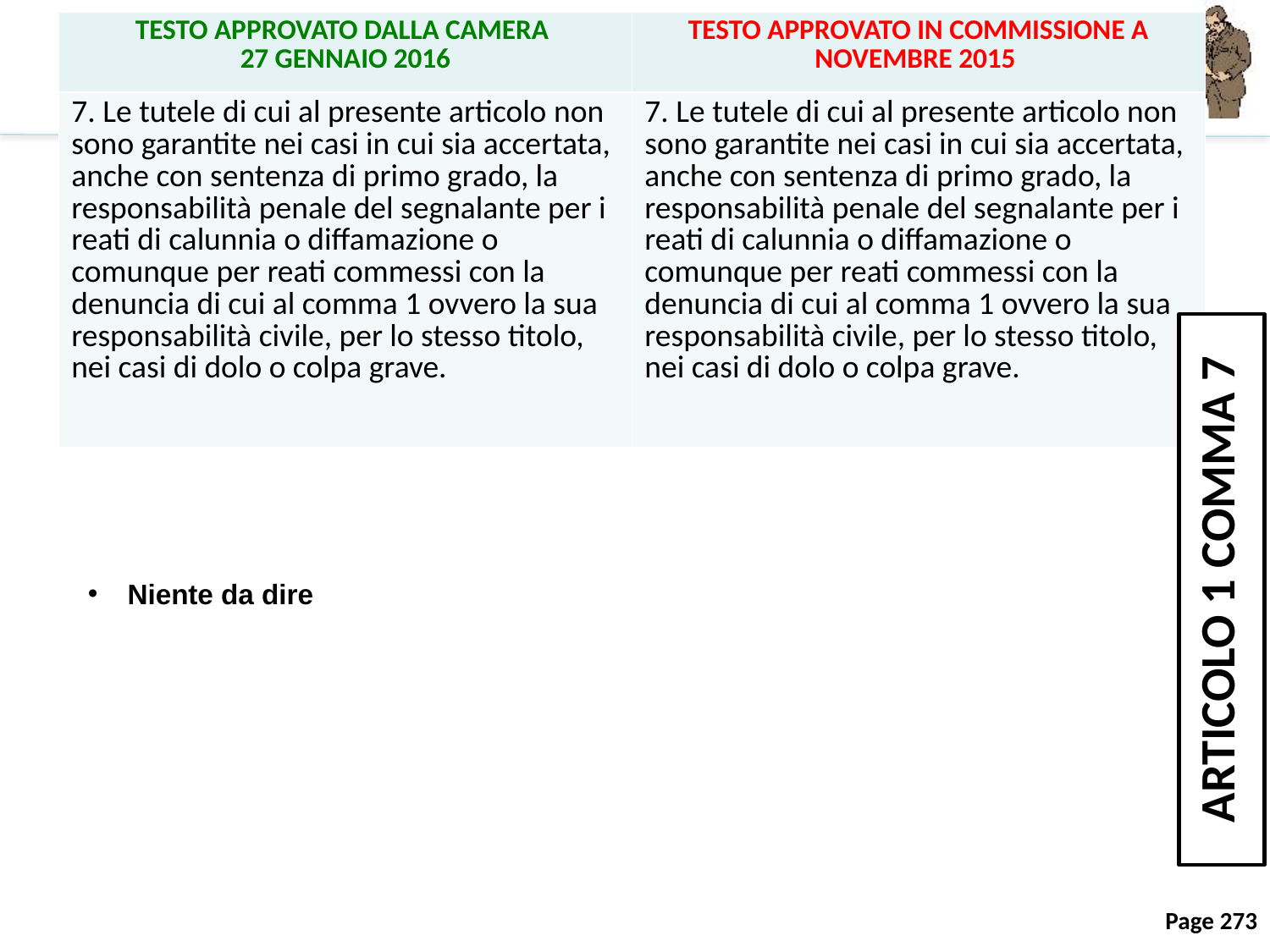

| TESTO APPROVATO DALLA CAMERA 27 GENNAIO 2016 | TESTO APPROVATO IN COMMISSIONE A NOVEMBRE 2015 |
| --- | --- |
| 7. Le tutele di cui al presente articolo non sono garantite nei casi in cui sia accertata, anche con sentenza di primo grado, la responsabilità penale del segnalante per i reati di calunnia o diffamazione o comunque per reati commessi con la denuncia di cui al comma 1 ovvero la sua responsabilità civile, per lo stesso titolo, nei casi di dolo o colpa grave. | 7. Le tutele di cui al presente articolo non sono garantite nei casi in cui sia accertata, anche con sentenza di primo grado, la responsabilità penale del segnalante per i reati di calunnia o diffamazione o comunque per reati commessi con la denuncia di cui al comma 1 ovvero la sua responsabilità civile, per lo stesso titolo, nei casi di dolo o colpa grave. |
ARTICOLO 1 COMMA 7
Niente da dire
273